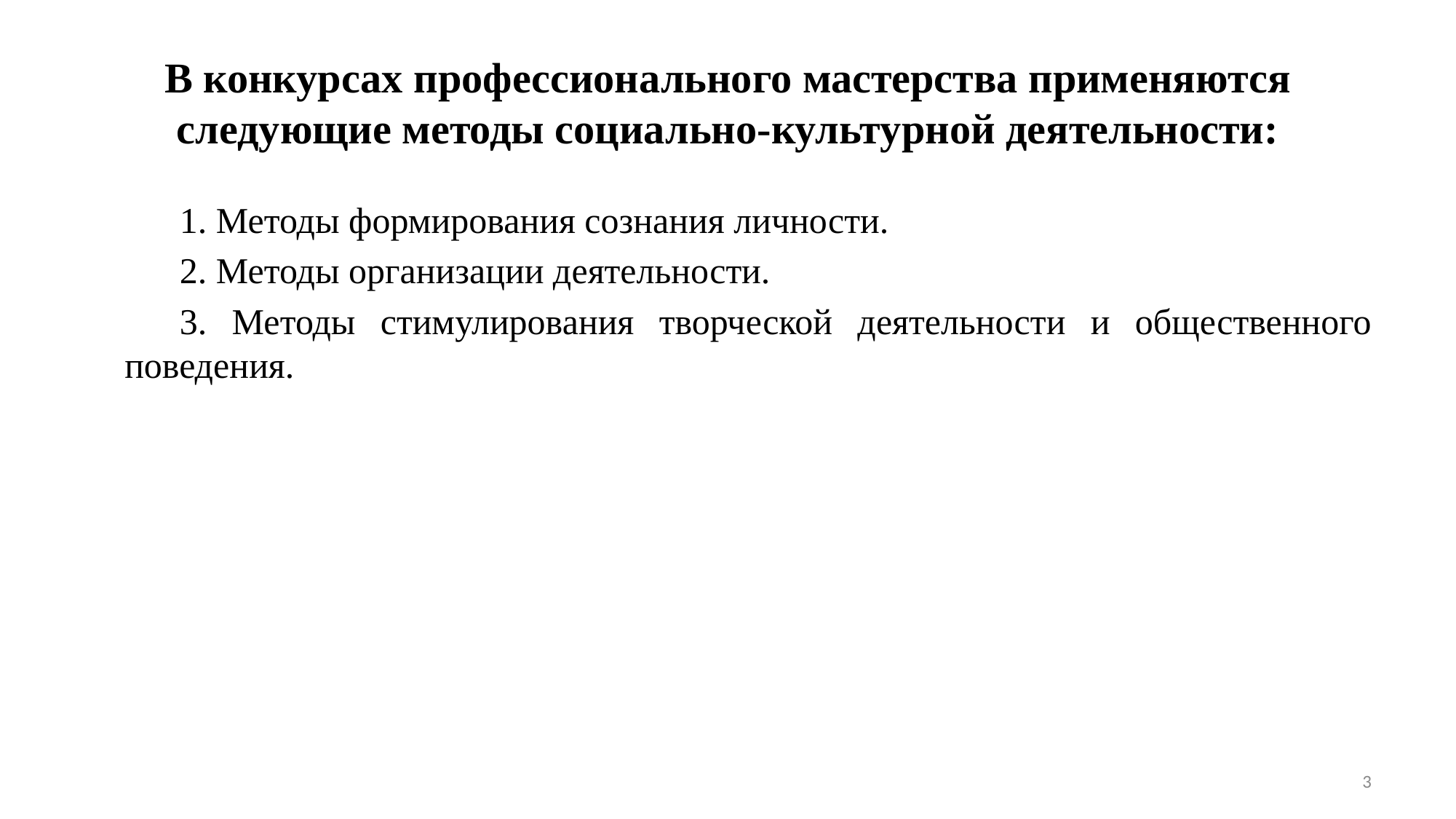

# В конкурсах профессионального мастерства применяются следующие методы социально-культурной деятельности:
1. Методы формирования сознания личности.
2. Методы организации деятельности.
3. Методы стимулирования творческой деятельности и общественного поведения.

3